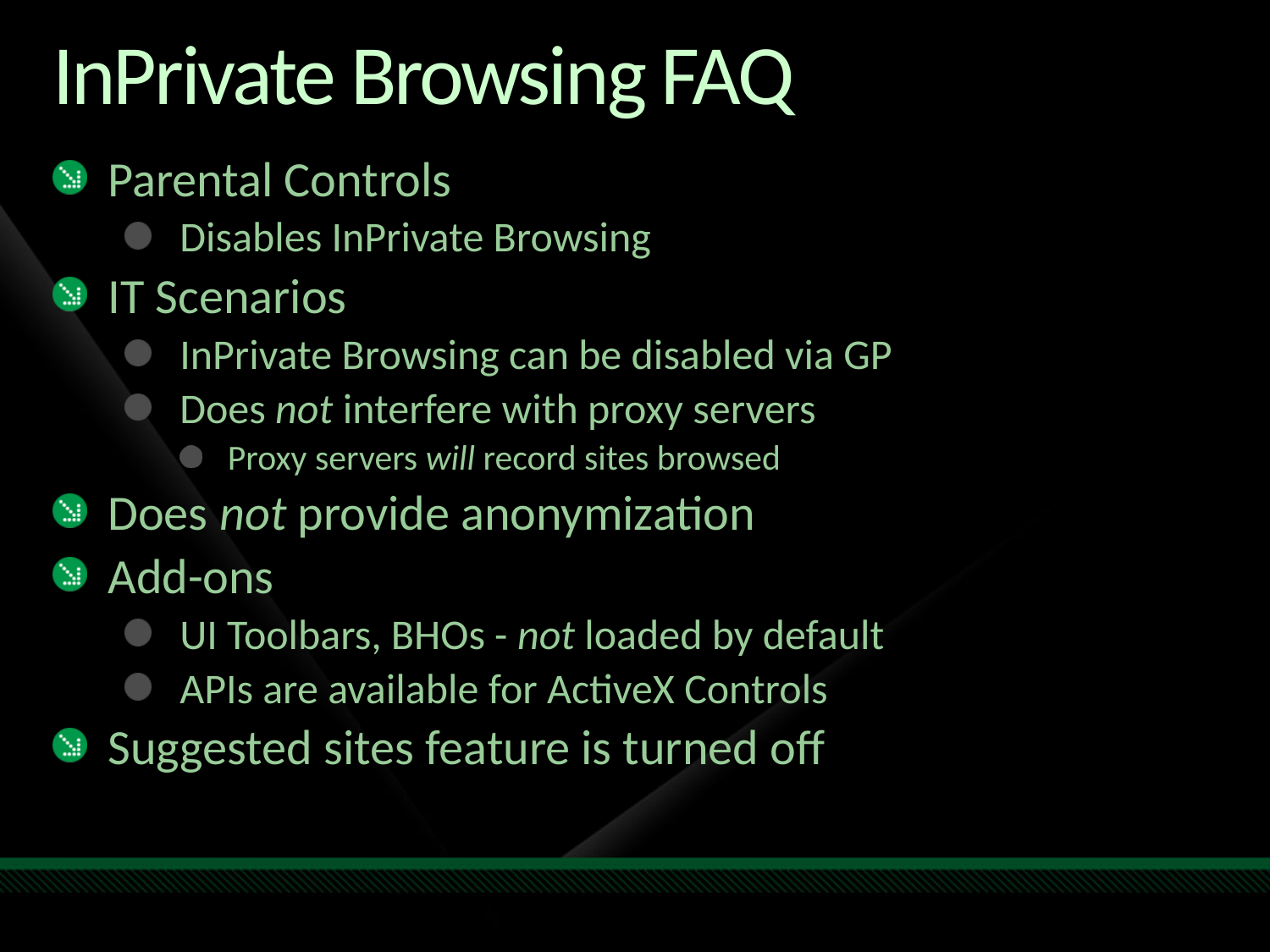

# InPrivate Browsing FAQ
Parental Controls
Disables InPrivate Browsing
IT Scenarios
InPrivate Browsing can be disabled via GP
Does not interfere with proxy servers
Proxy servers will record sites browsed
Does not provide anonymization
Add-ons
UI Toolbars, BHOs - not loaded by default
APIs are available for ActiveX Controls
Suggested sites feature is turned off